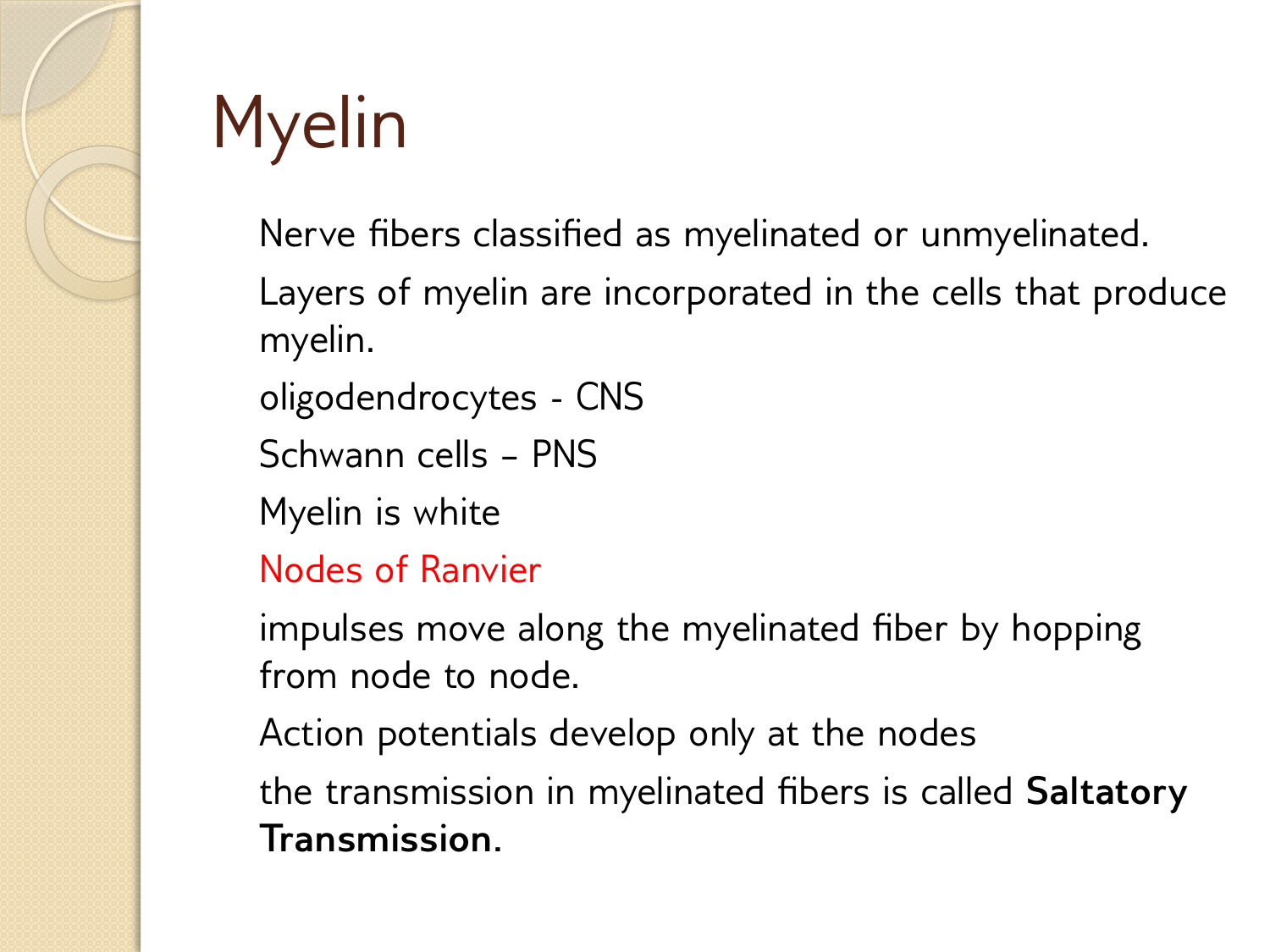

# Myelin
	Nerve fibers classified as myelinated or unmyelinated.
	Layers of myelin are incorporated in the cells that produce myelin.
	oligodendrocytes - CNS
	Schwann cells – PNS
	Myelin is white
	Nodes of Ranvier
	impulses move along the myelinated fiber by hopping from node to node.
	Action potentials develop only at the nodes
	the transmission in myelinated fibers is called Saltatory Transmission.